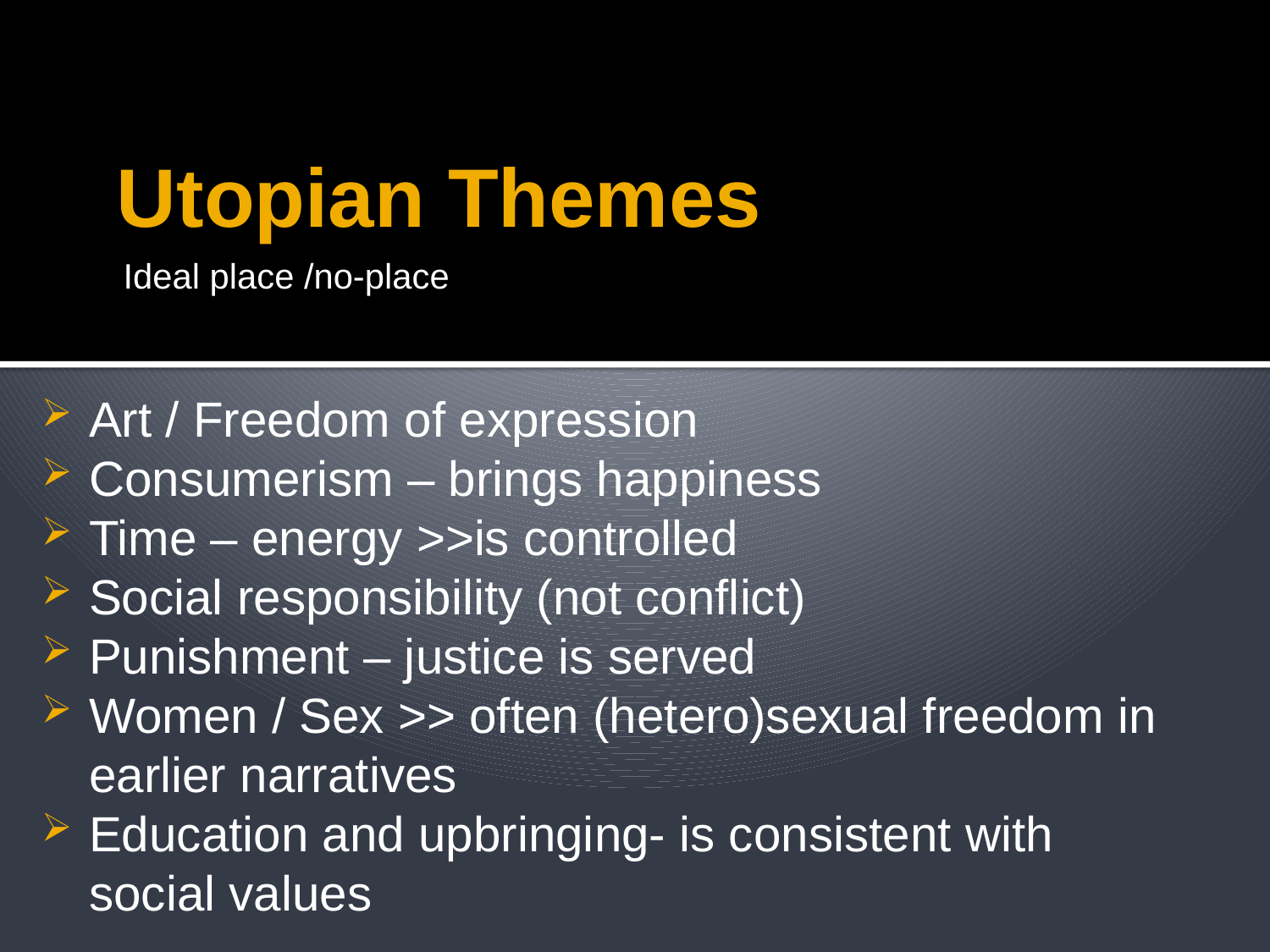

# Utopian Themes
Ideal place /no-place
Art / Freedom of expression
Consumerism – brings happiness
Time – energy >>is controlled
Social responsibility (not conflict)
Punishment – justice is served
Women / Sex >> often (hetero)sexual freedom in earlier narratives
Education and upbringing- is consistent with social values